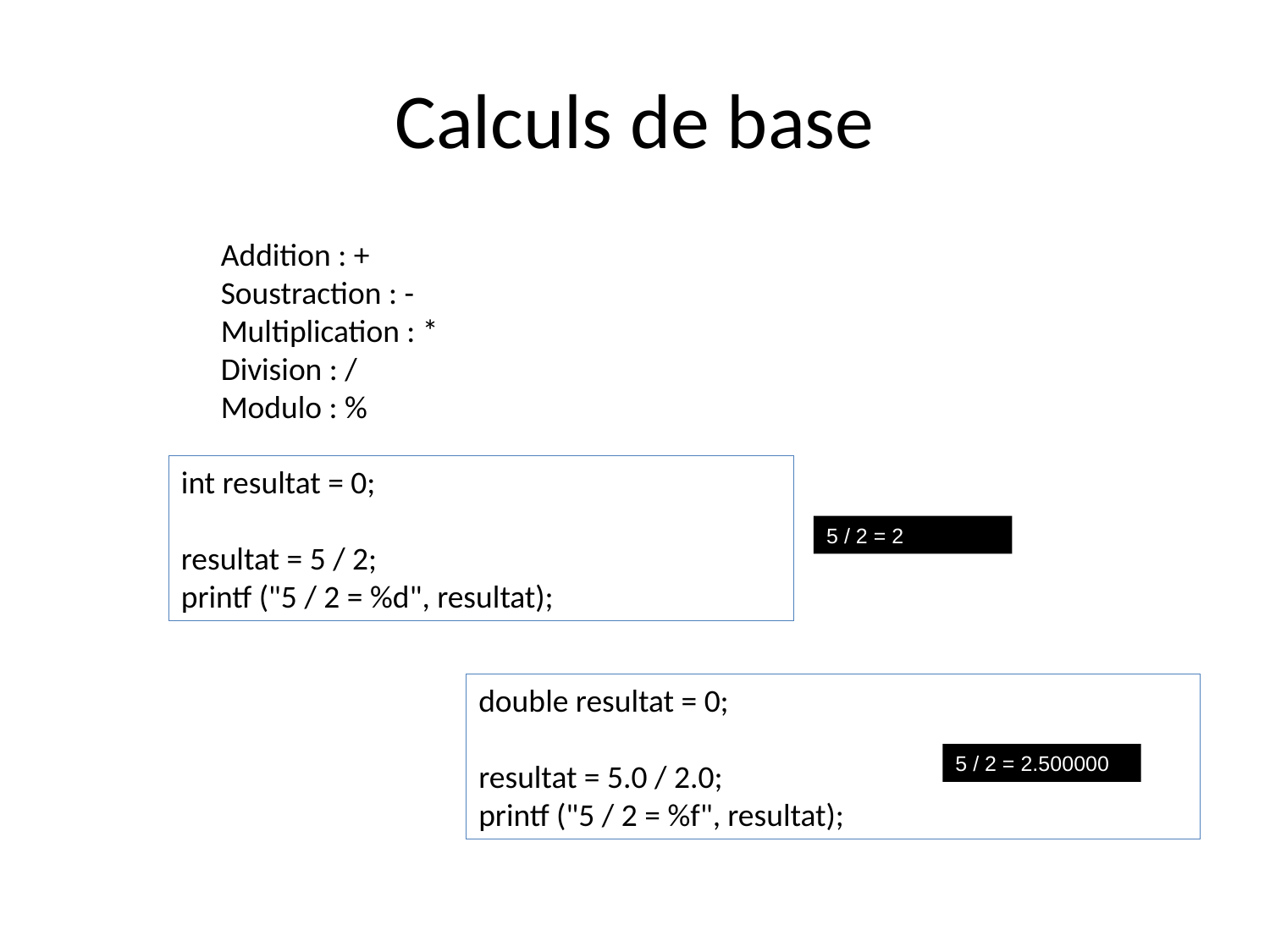

# Calculs de base
Addition : +
Soustraction : -
Multiplication : *
Division : /
Modulo : %
int resultat = 0;

resultat = 5 / 2;
printf ("5 / 2 = %d", resultat);
5 / 2 = 2
double resultat = 0;

resultat = 5.0 / 2.0;
printf ("5 / 2 = %f", resultat);
5 / 2 = 2.500000